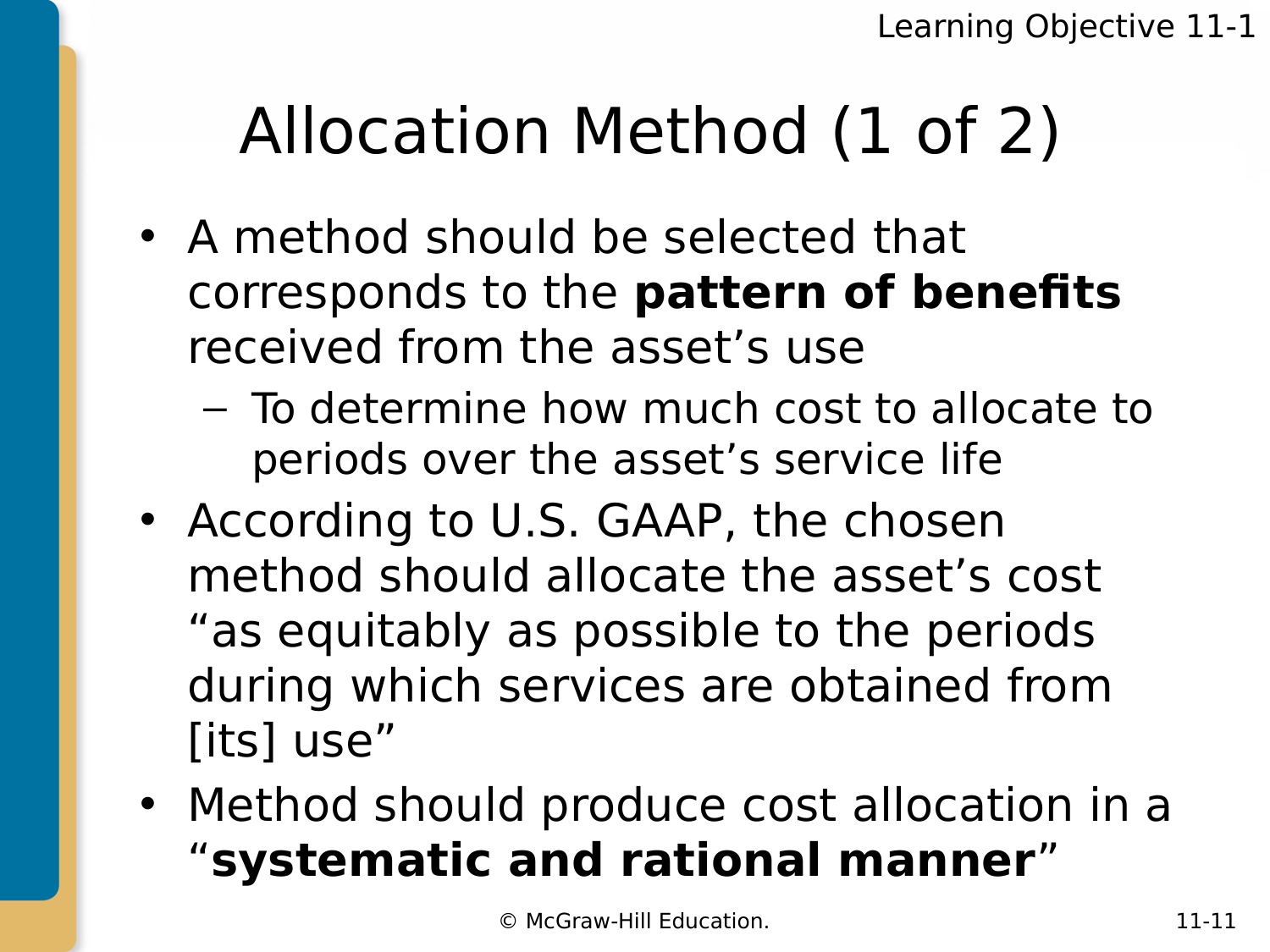

Learning Objective 11-1
# Allocation Method (1 of 2)
A method should be selected that corresponds to the pattern of benefits received from the asset’s use
To determine how much cost to allocate to periods over the asset’s service life
According to U.S. GAAP, the chosen method should allocate the asset’s cost “as equitably as possible to the periods during which services are obtained from [its] use”
Method should produce cost allocation in a “systematic and rational manner”